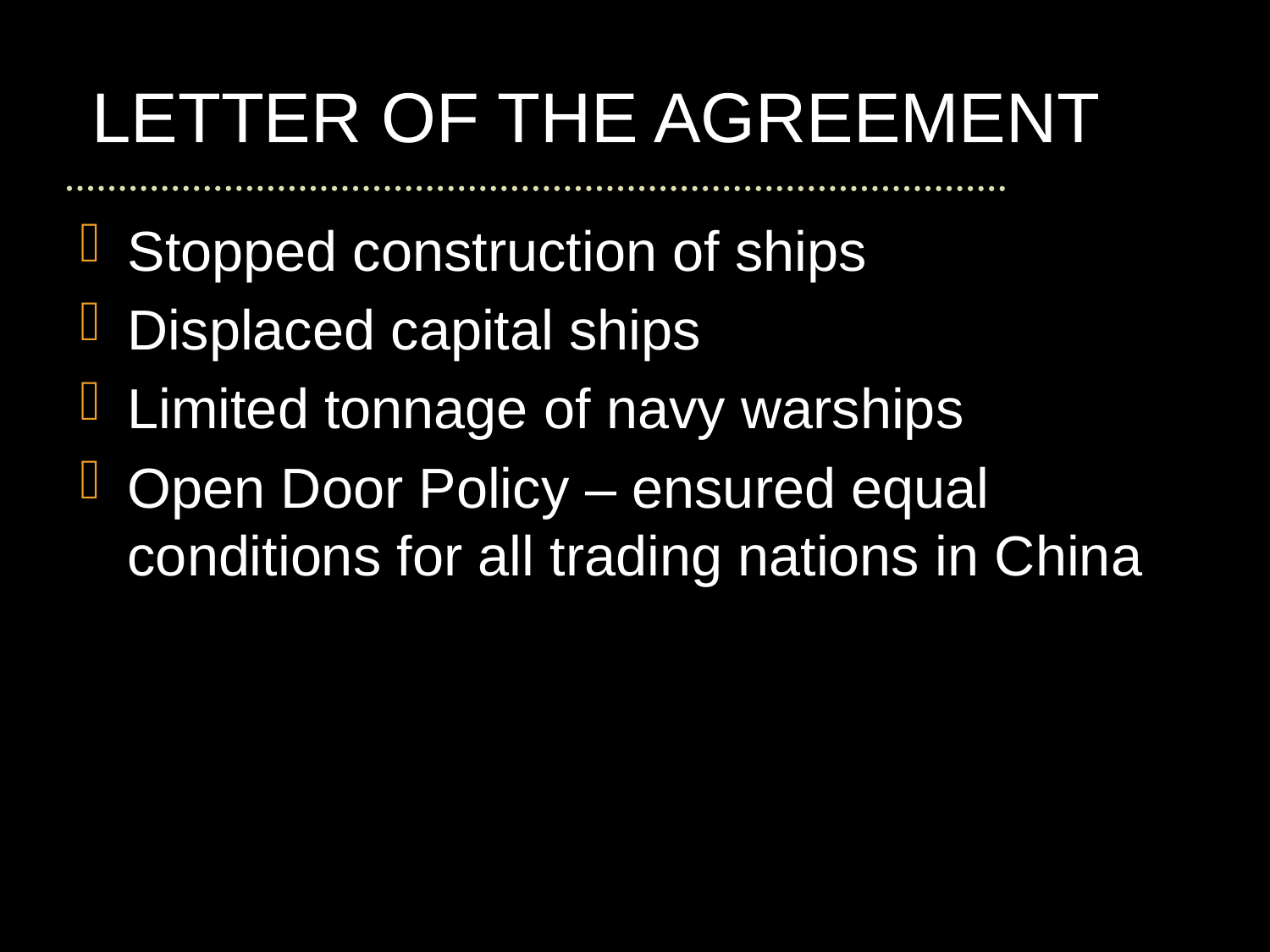

# LETTER OF THE AGREEMENT
Stopped construction of ships
Displaced capital ships
Limited tonnage of navy warships
Open Door Policy – ensured equal conditions for all trading nations in China